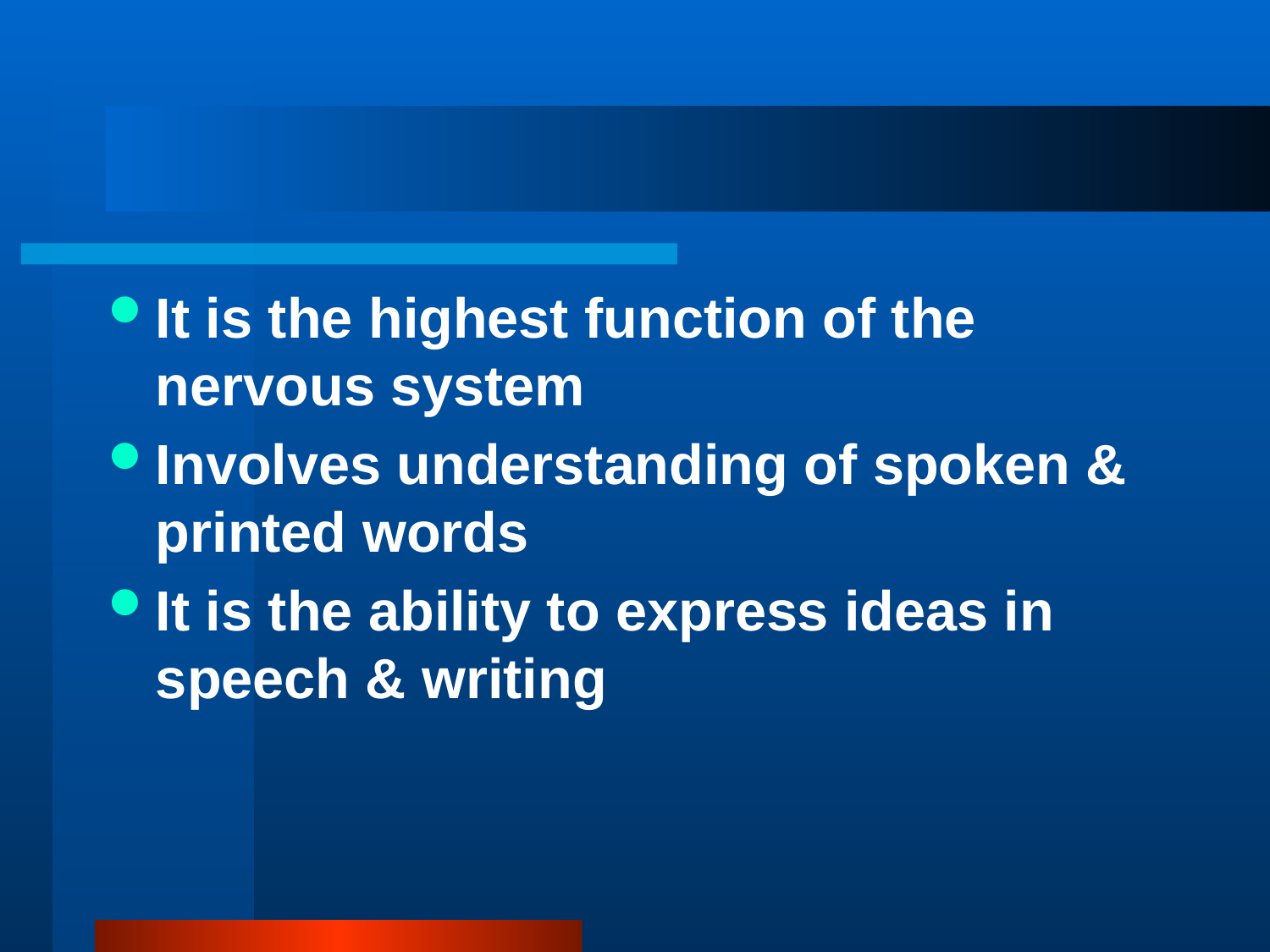

#
It is the highest function of the nervous system
Involves understanding of spoken & printed words
It is the ability to express ideas in speech & writing